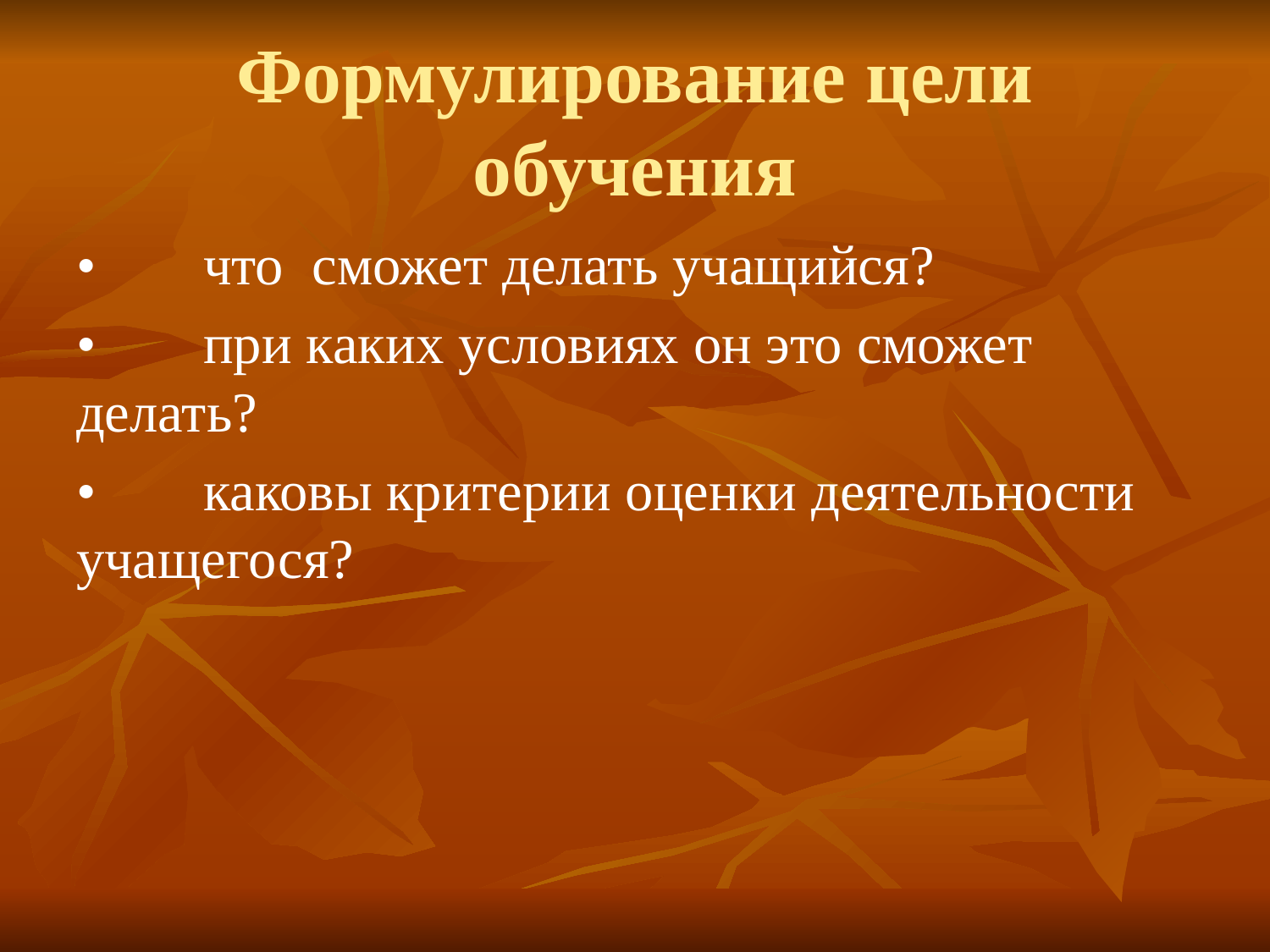

# Формулирование цели обучения
•	что  сможет делать учащийся?
•	при каких условиях он это сможет делать?
•	каковы критерии оценки деятельности учащегося?